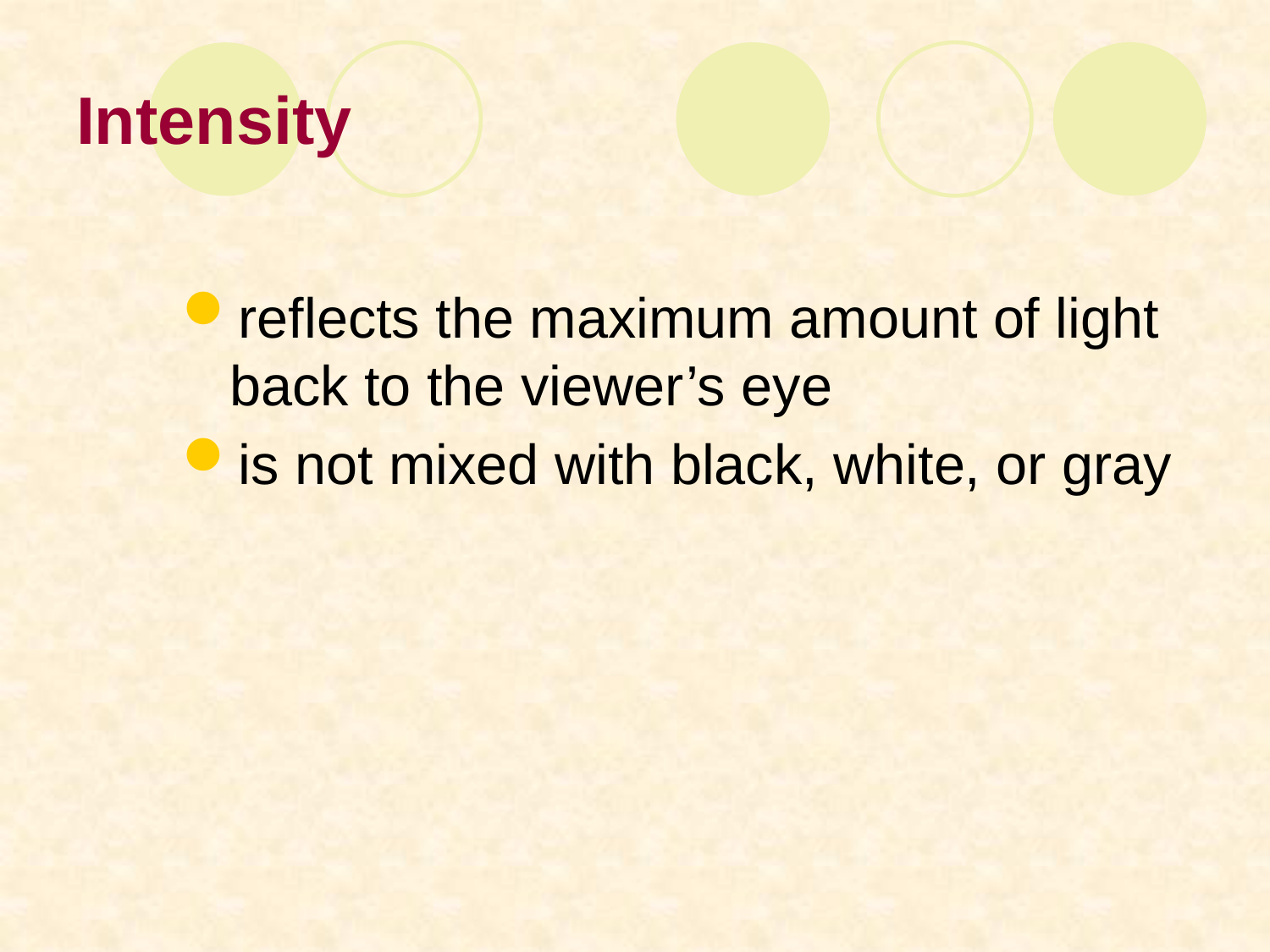

# Intensity
reflects the maximum amount of light back to the viewer’s eye
is not mixed with black, white, or gray